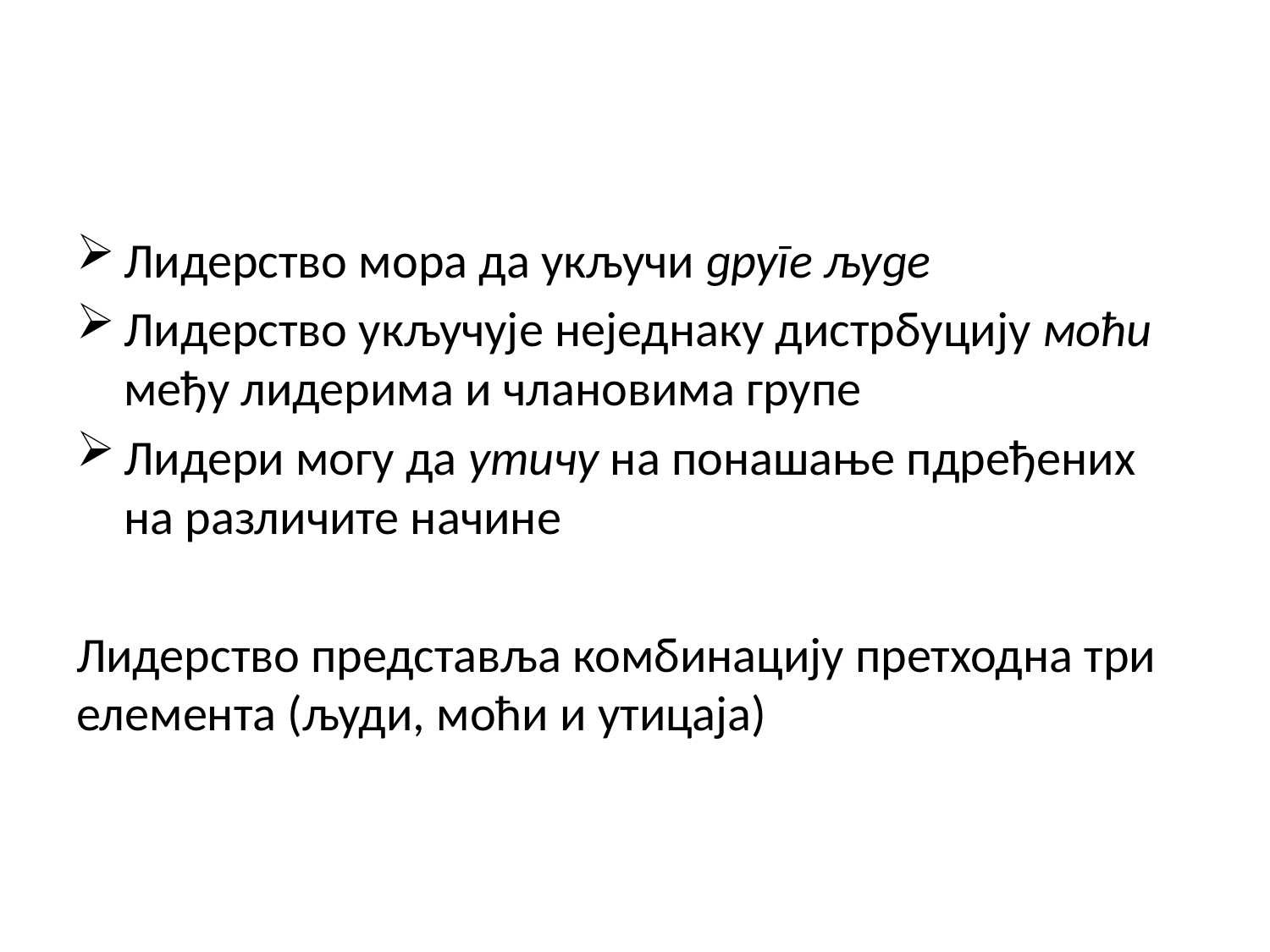

#
Лидерство мора да укључи друге људе
Лидерство укључује неједнаку дистрбуцију моћи међу лидерима и члановима групе
Лидери могу да утичу на понашање пдређених на различите начине

Лидерство представља комбинацију претходна три елемента (људи, моћи и утицаја)